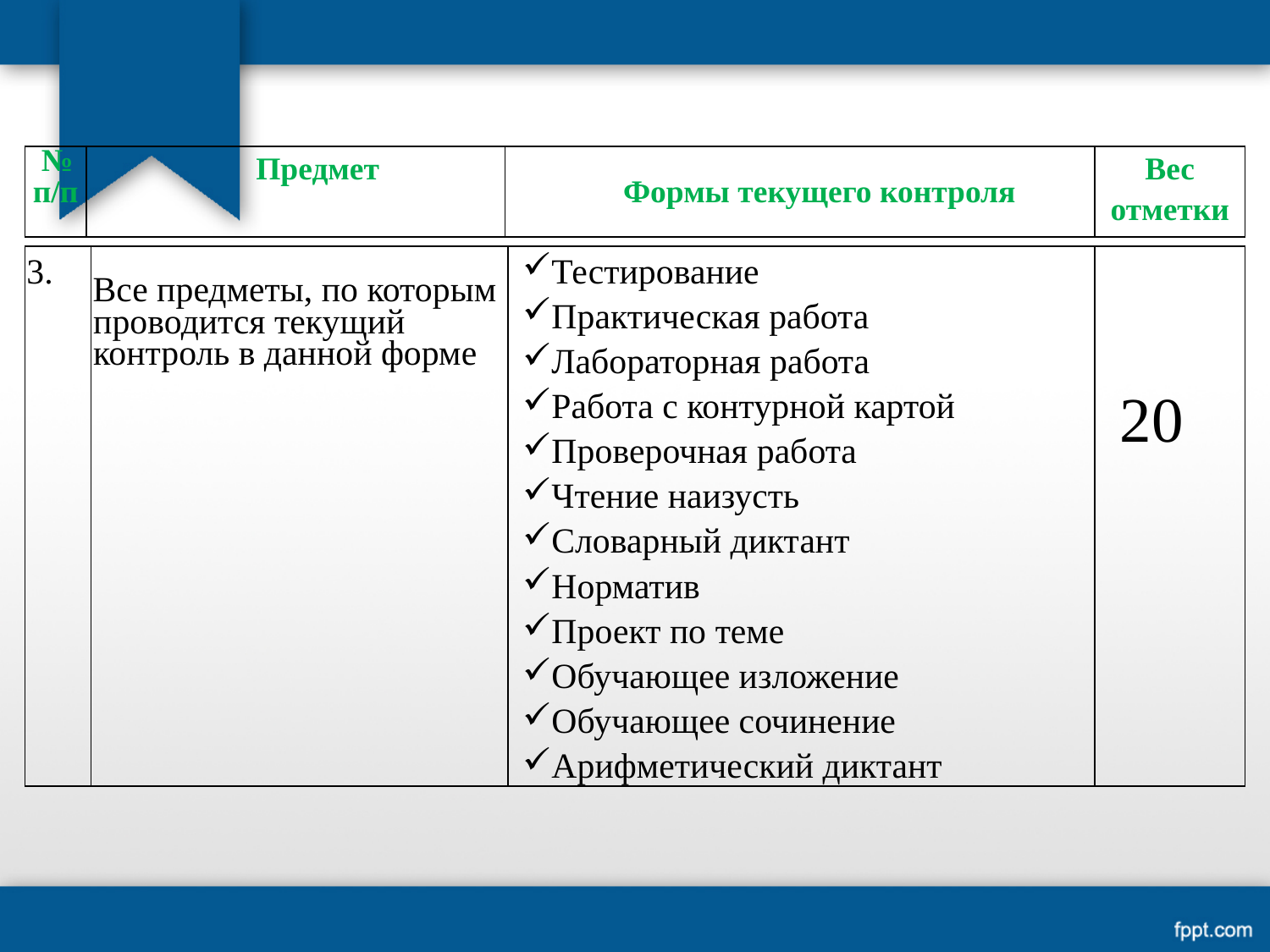

#
| № п/п | Предмет | Формы текущего контроля | Вес отметки |
| --- | --- | --- | --- |
| 3. | Все предметы, по которым проводится текущий контроль в данной форме | Тестирование Практическая работа Лабораторная работа Работа с контурной картой Проверочная работа Чтение наизусть Словарный диктант Норматив Проект по теме Обучающее изложение Обучающее сочинение Арифметический диктант | 20 |
| --- | --- | --- | --- |